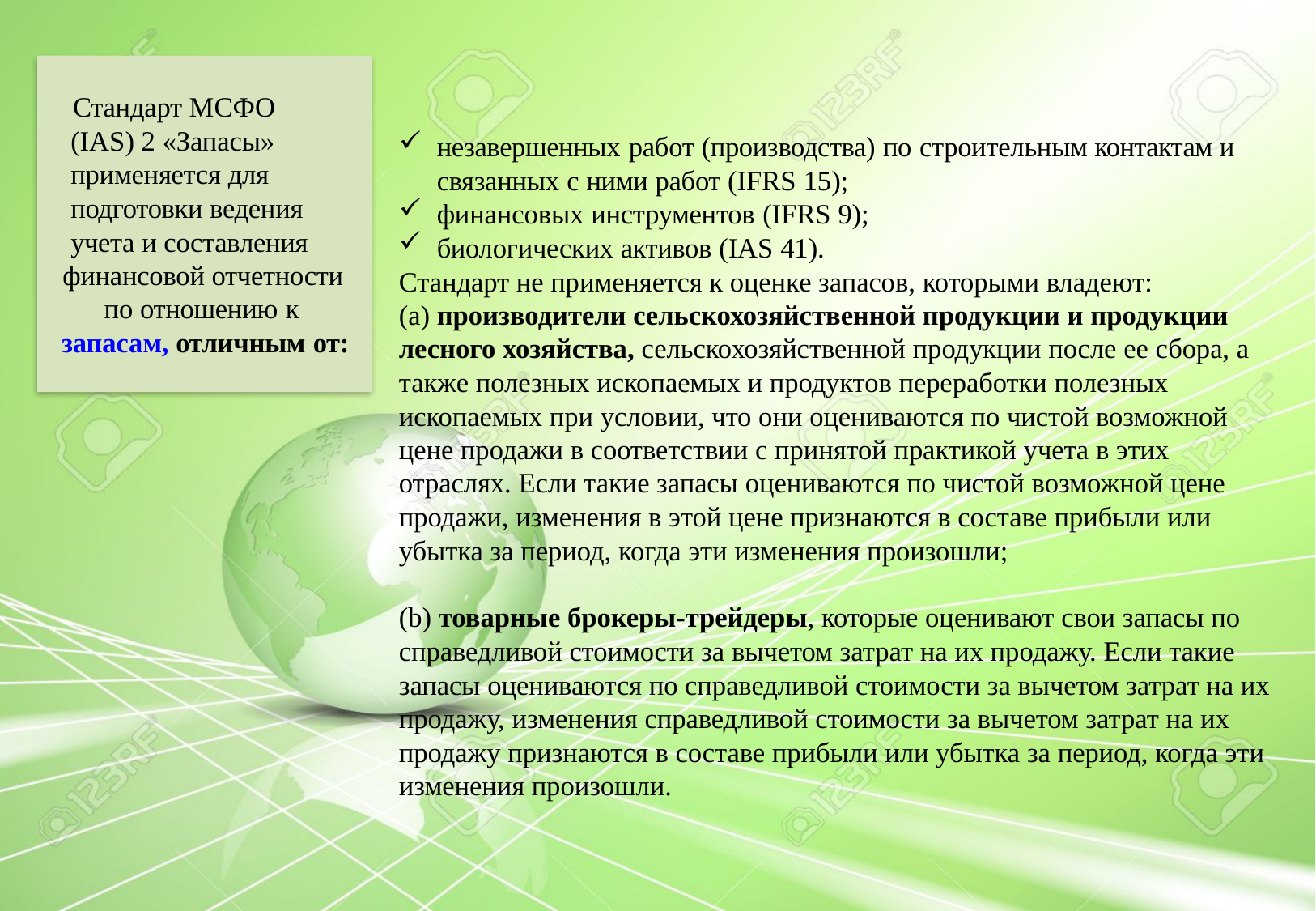

Стандарт МСФО (IAS) 2 «Запасы»  применяется для  подготовки ведения  учета и составления
финансовой отчетности  по отношению к  запасам, отличным от:

незавершенных работ (производства) по строительным контактам и связанных с ними работ (IFRS 15);
финансовых инструментов (IFRS 9);
биологических активов (IAS 41).
Стандарт не применяется к оценке запасов, которыми владеют:
(a) производители сельскохозяйственной продукции и продукции лесного хозяйства, сельскохозяйственной продукции после ее сбора, а также полезных ископаемых и продуктов переработки полезных ископаемых при условии, что они оцениваются по чистой возможной цене продажи в соответствии с принятой практикой учета в этих отраслях. Если такие запасы оцениваются по чистой возможной цене продажи, изменения в этой цене признаются в составе прибыли или убытка за период, когда эти изменения произошли;

(b) товарные брокеры-трейдеры, которые оценивают свои запасы по справедливой стоимости за вычетом затрат на их продажу. Если такие запасы оцениваются по справедливой стоимости за вычетом затрат на их продажу, изменения справедливой стоимости за вычетом затрат на их продажу признаются в составе прибыли или убытка за период, когда эти изменения произошли.